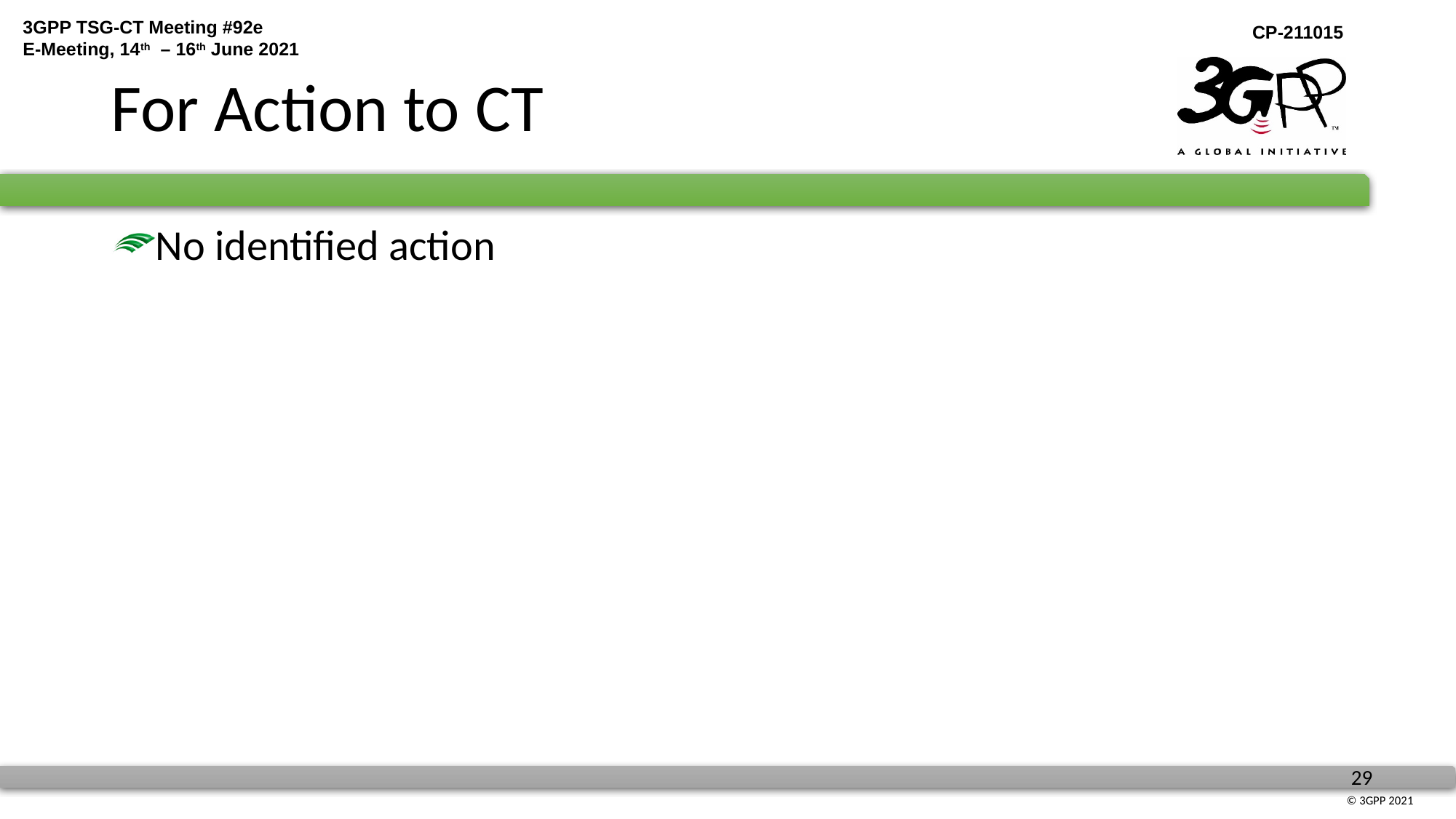

# For Action to CT
No identified action